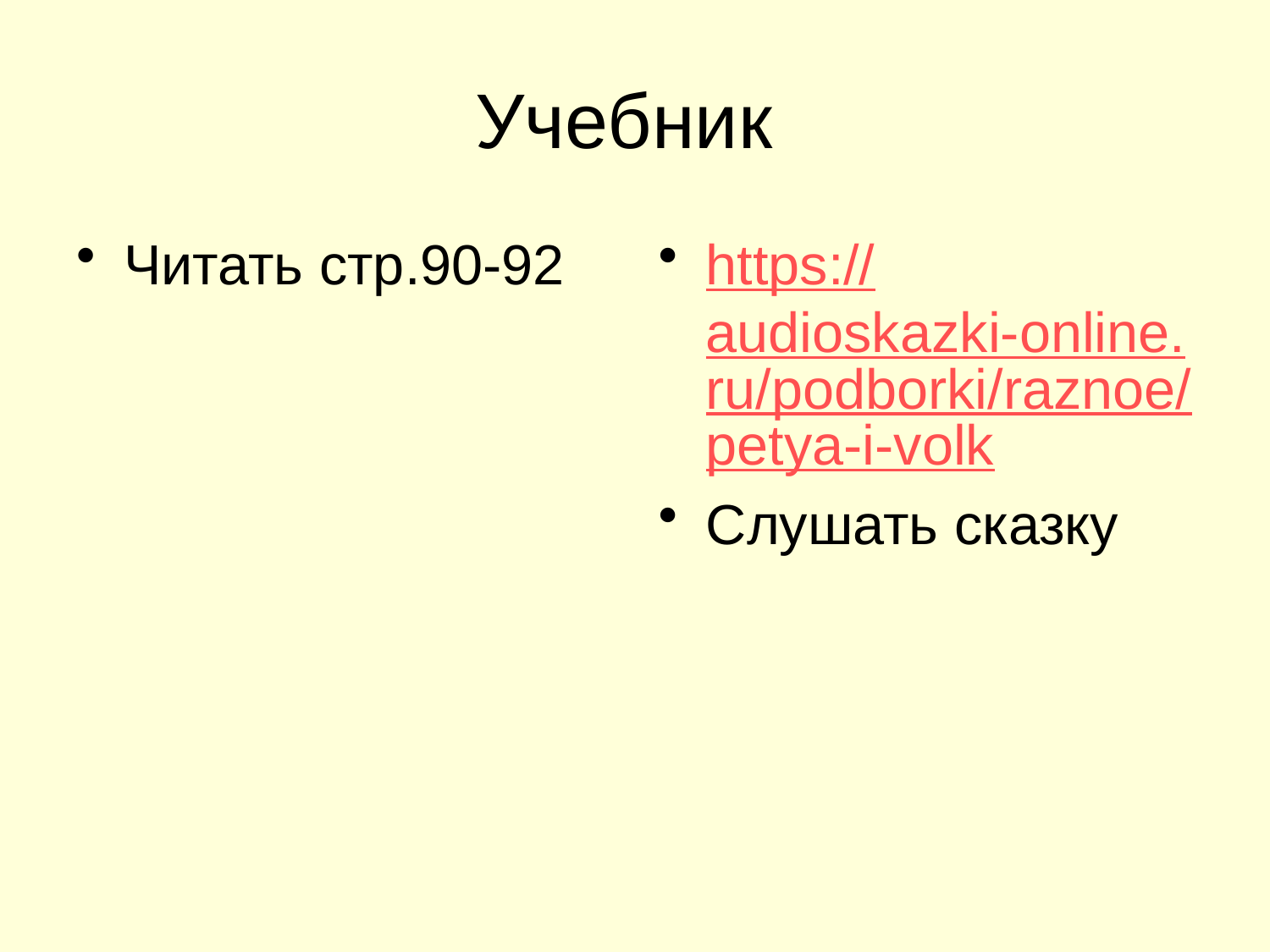

# Учебник
Читать стр.90-92
https://audioskazki-online.ru/podborki/raznoe/petya-i-volk
Слушать сказку